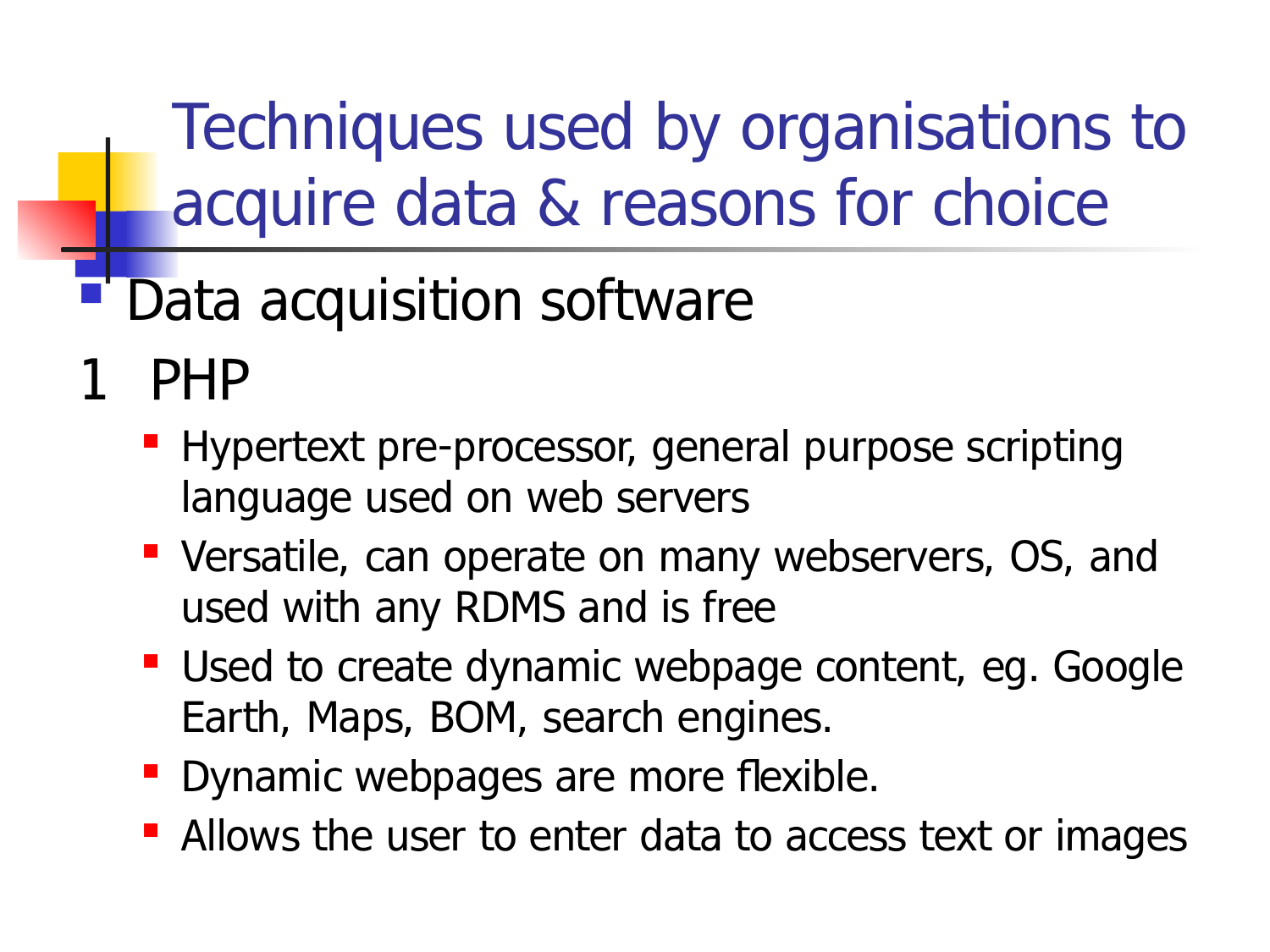

# Techniques used by organisations to acquire data & reasons for choice
Data acquisition software
1	PHP
Hypertext pre-processor, general purpose scripting language used on web servers
Versatile, can operate on many webservers, OS, and used with any RDMS and is free
Used to create dynamic webpage content, eg. Google Earth, Maps, BOM, search engines.
Dynamic webpages are more flexible.
Allows the user to enter data to access text or images